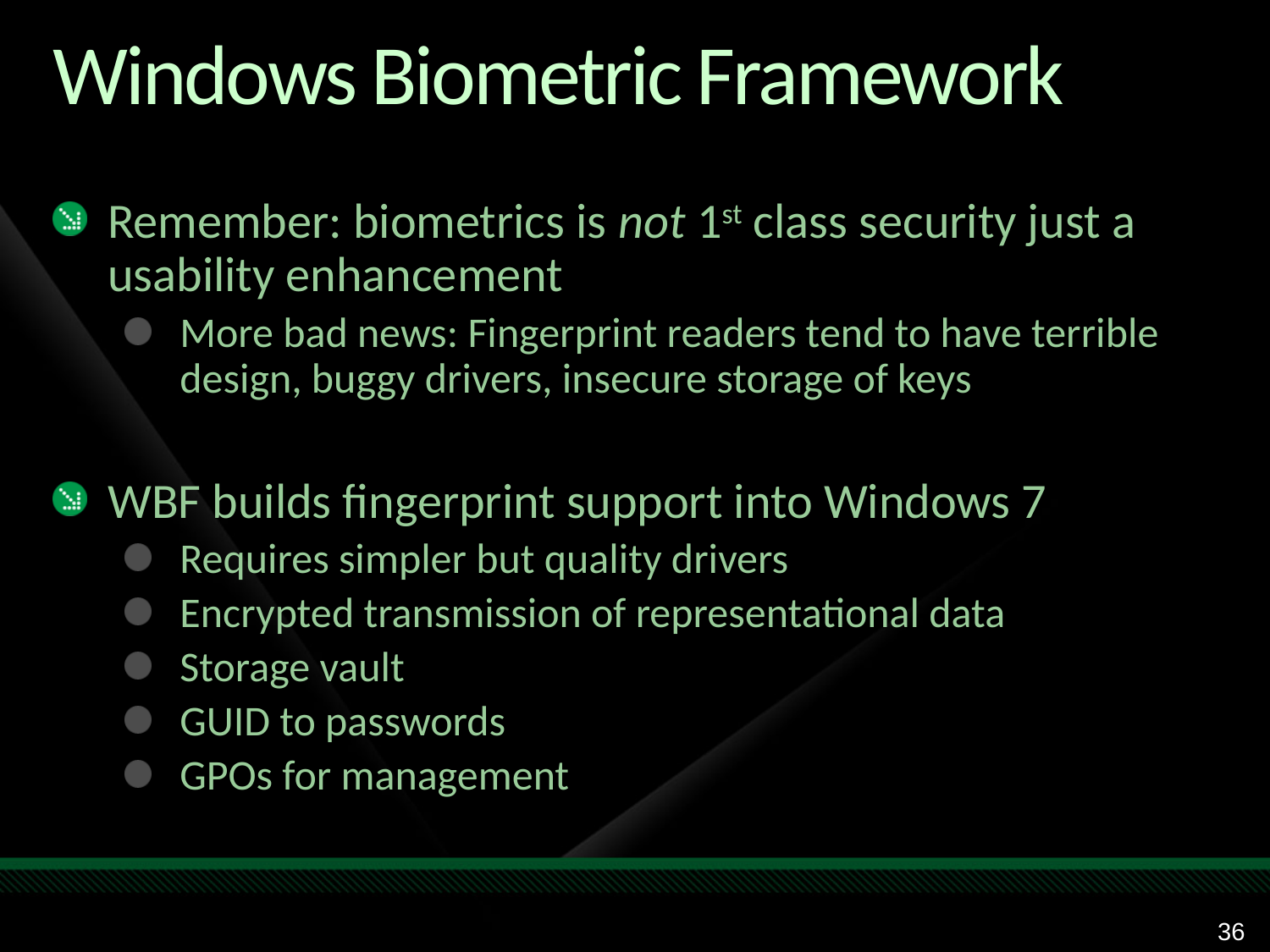

# Windows Biometric Framework
Remember: biometrics is not 1st class security just a usability enhancement
More bad news: Fingerprint readers tend to have terrible design, buggy drivers, insecure storage of keys

WBF builds fingerprint support into Windows 7
Requires simpler but quality drivers
Encrypted transmission of representational data
Storage vault
GUID to passwords
GPOs for management